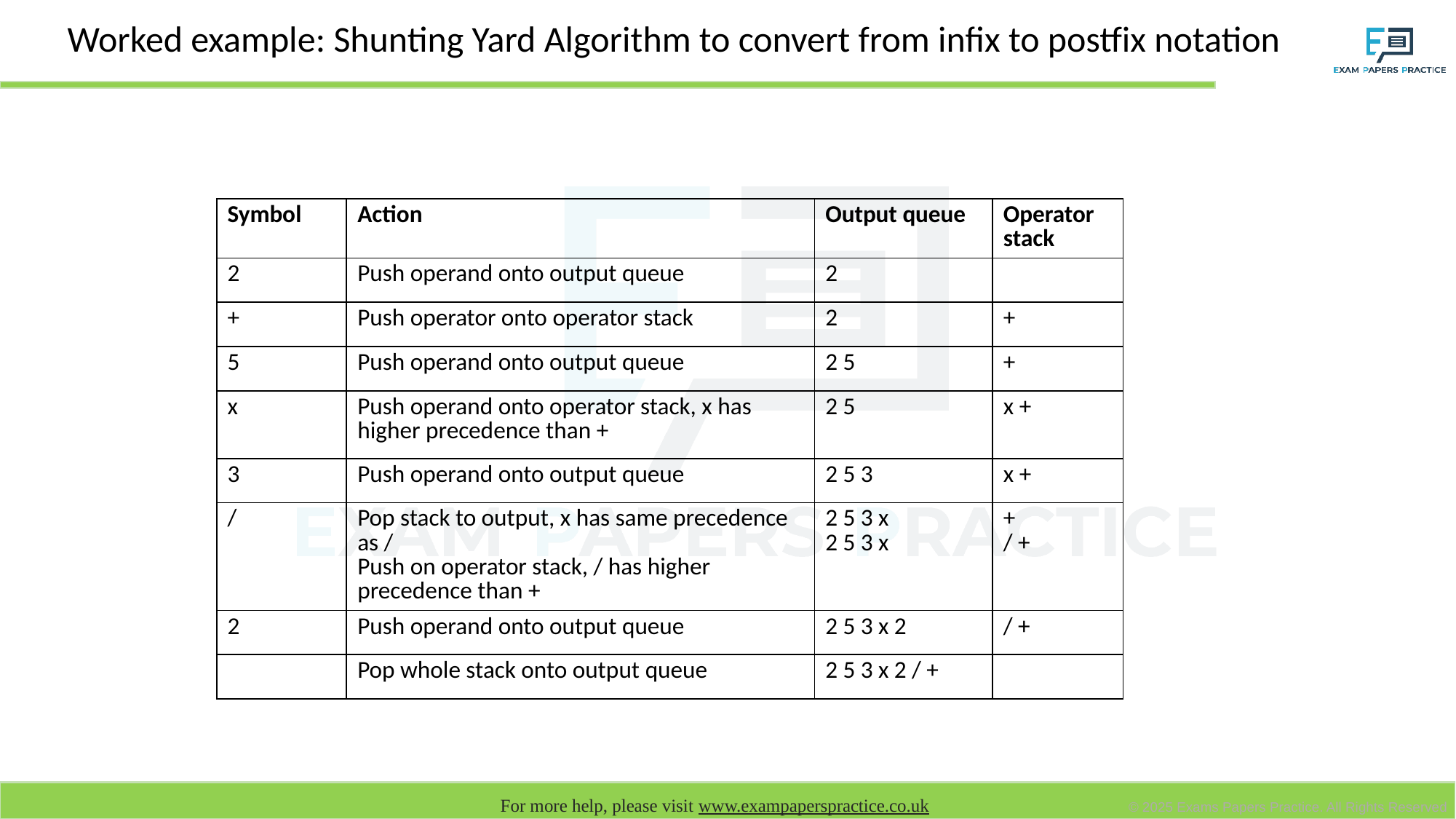

Worked example: Shunting Yard Algorithm to convert from infix to postfix notation
# Convert the following expression to RPN: 2 + 5 x 3 / 2
| Symbol | Action | Output queue | Operator stack |
| --- | --- | --- | --- |
| 2 | Push operand onto output queue | 2 |  |
| + | Push operator onto operator stack | 2 | + |
| 5 | Push operand onto output queue | 2 5 | + |
| x | Push operand onto operator stack, x has higher precedence than + | 2 5 | x + |
| 3 | Push operand onto output queue | 2 5 3 | x + |
| / | Pop stack to output, x has same precedence as / Push on operator stack, / has higher precedence than + | 2 5 3 x 2 5 3 x | + / + |
| 2 | Push operand onto output queue | 2 5 3 x 2 | / + |
|  | Pop whole stack onto output queue | 2 5 3 x 2 / + |  |